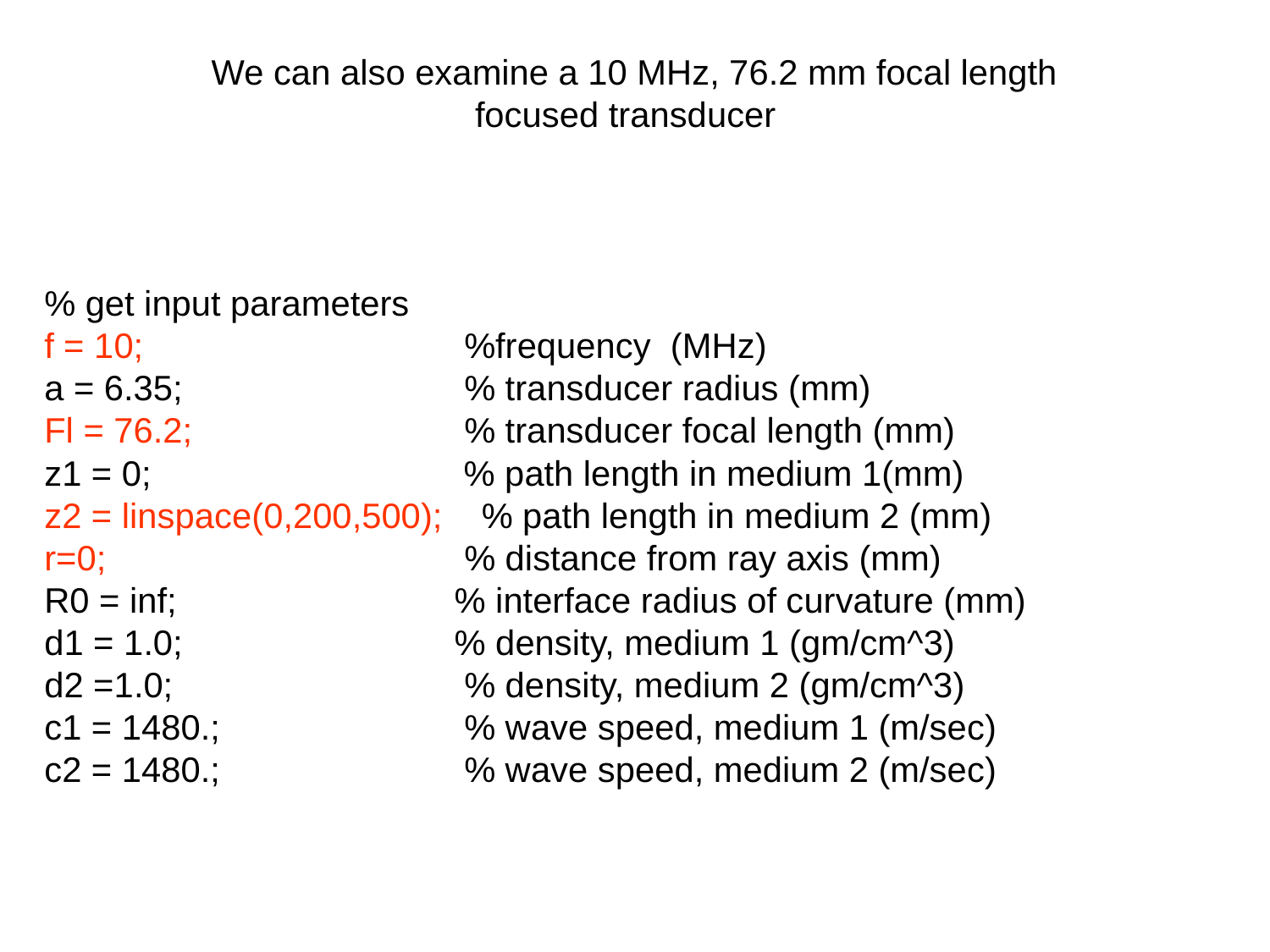

We can also examine a 10 MHz, 76.2 mm focal length
		 focused transducer
% get input parameters
f = 10;			    %frequency  (MHz)
a = 6.35;		    % transducer radius (mm)
Fl = 76.2;		    % transducer focal length (mm)
z1 = 0;		                 % path length in medium 1(mm)
z2 = linspace(0,200,500);    % path length in medium 2 (mm)
r=0;	           		    % distance from ray axis (mm)
R0 = inf;		   % interface radius of curvature (mm)
d1 = 1.0;		   % density, medium 1 (gm/cm^3)
d2 =1.0;		    % density, medium 2 (gm/cm^3)
c1 = 1480.;		    % wave speed, medium 1 (m/sec)
c2 = 1480.;		    % wave speed, medium 2 (m/sec)